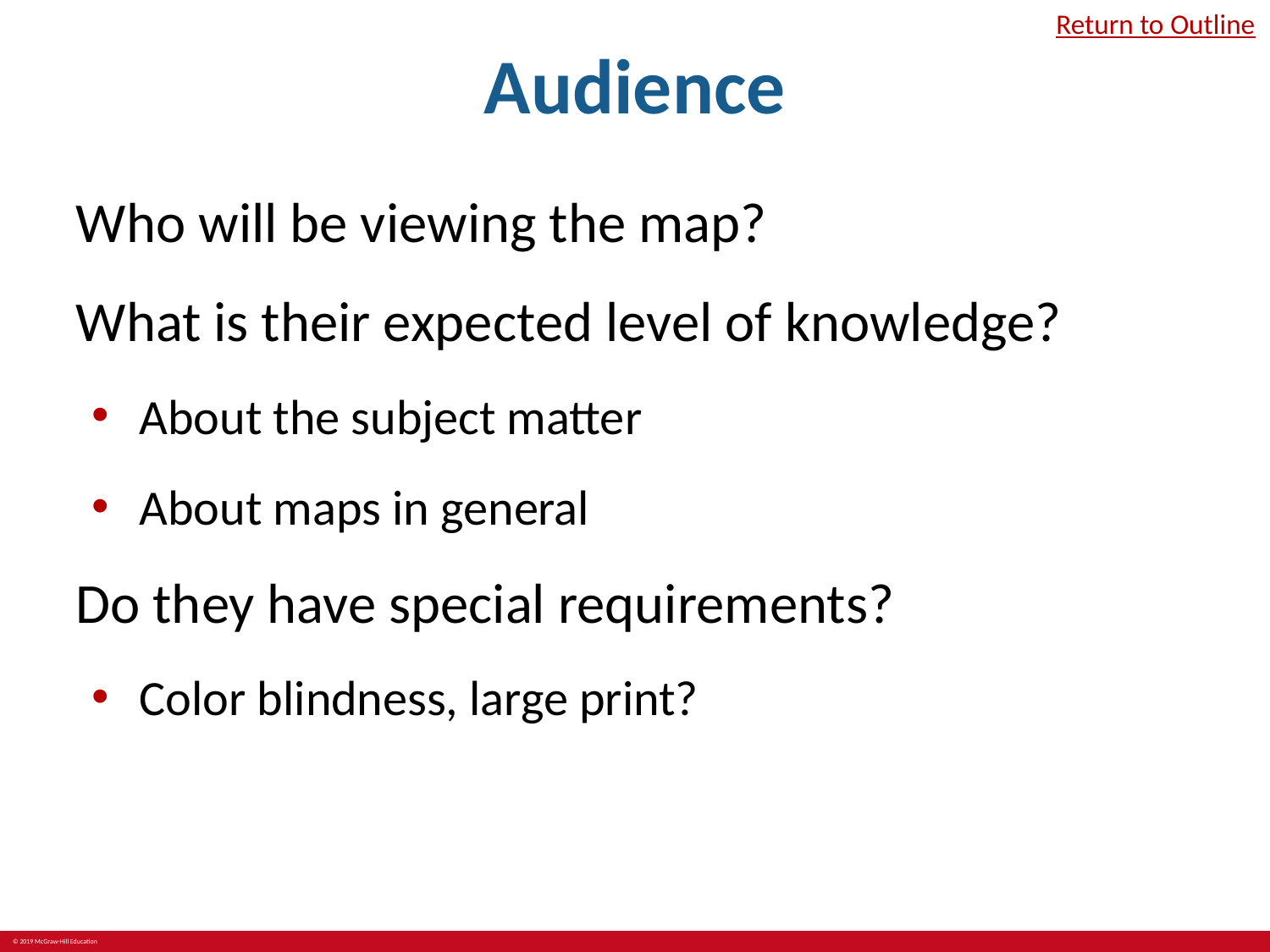

# Audience
Return to Outline
Who will be viewing the map?
What is their expected level of knowledge?
About the subject matter
About maps in general
Do they have special requirements?
Color blindness, large print?